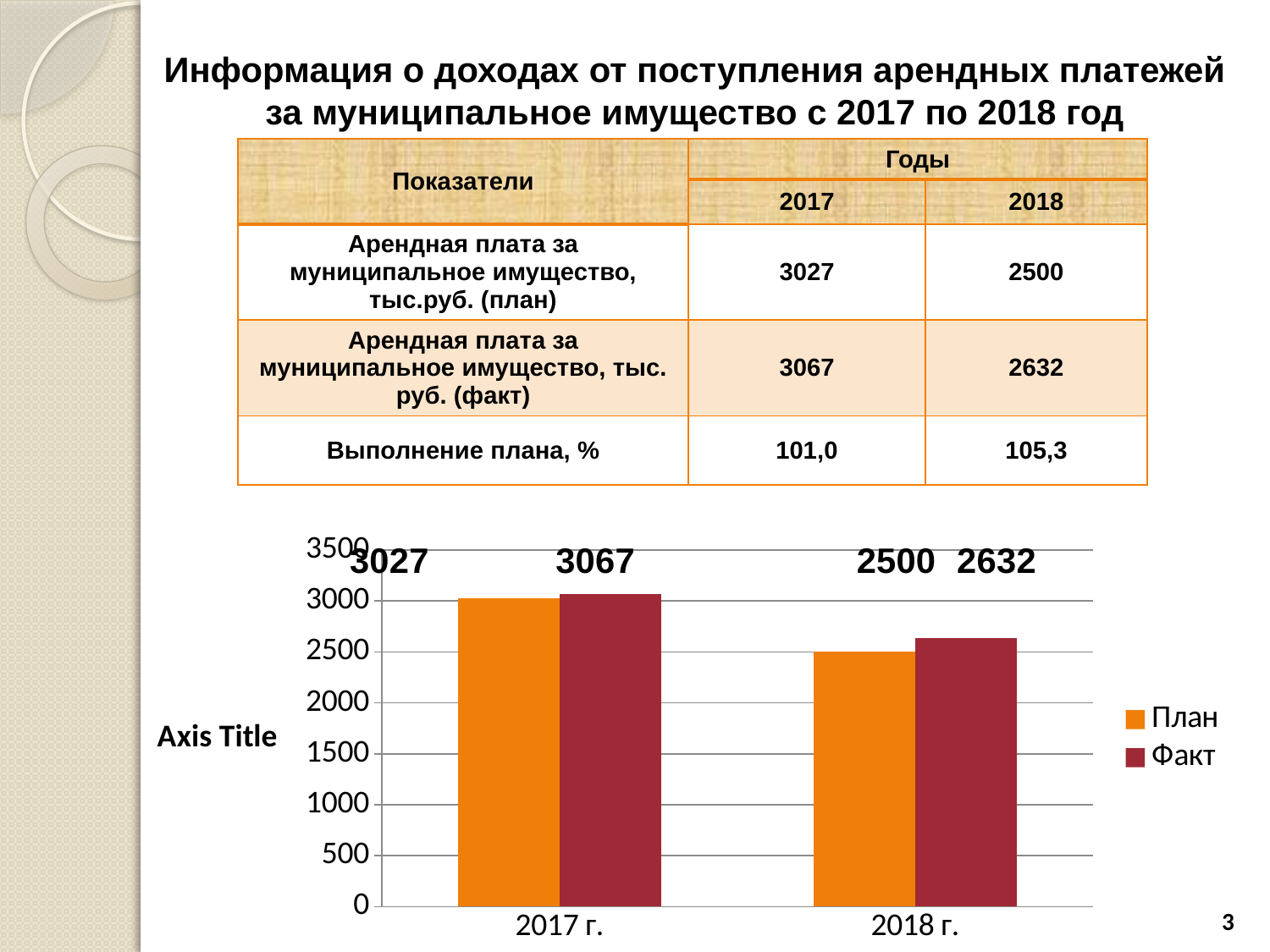

# Информация о доходах от поступления арендных платежей за муниципальное имущество с 2017 по 2018 год
| Показатели | Годы |  |
| --- | --- | --- |
|  | 2017 | 2018 |
| Арендная плата за муниципальное имущество, тыс.руб. (план) | 3027 | 2500 |
| Арендная плата за муниципальное имущество, тыс. руб. (факт) | 3067 | 2632 |
| Выполнение плана, % | 101,0 | 105,3 |

### Chart

| Category | План | Факт |
|---|---|---|
| 2017 г. | 3027.0 | 3067.0 |
| 2018 г. | 2500.0 | 2632.0 |
3